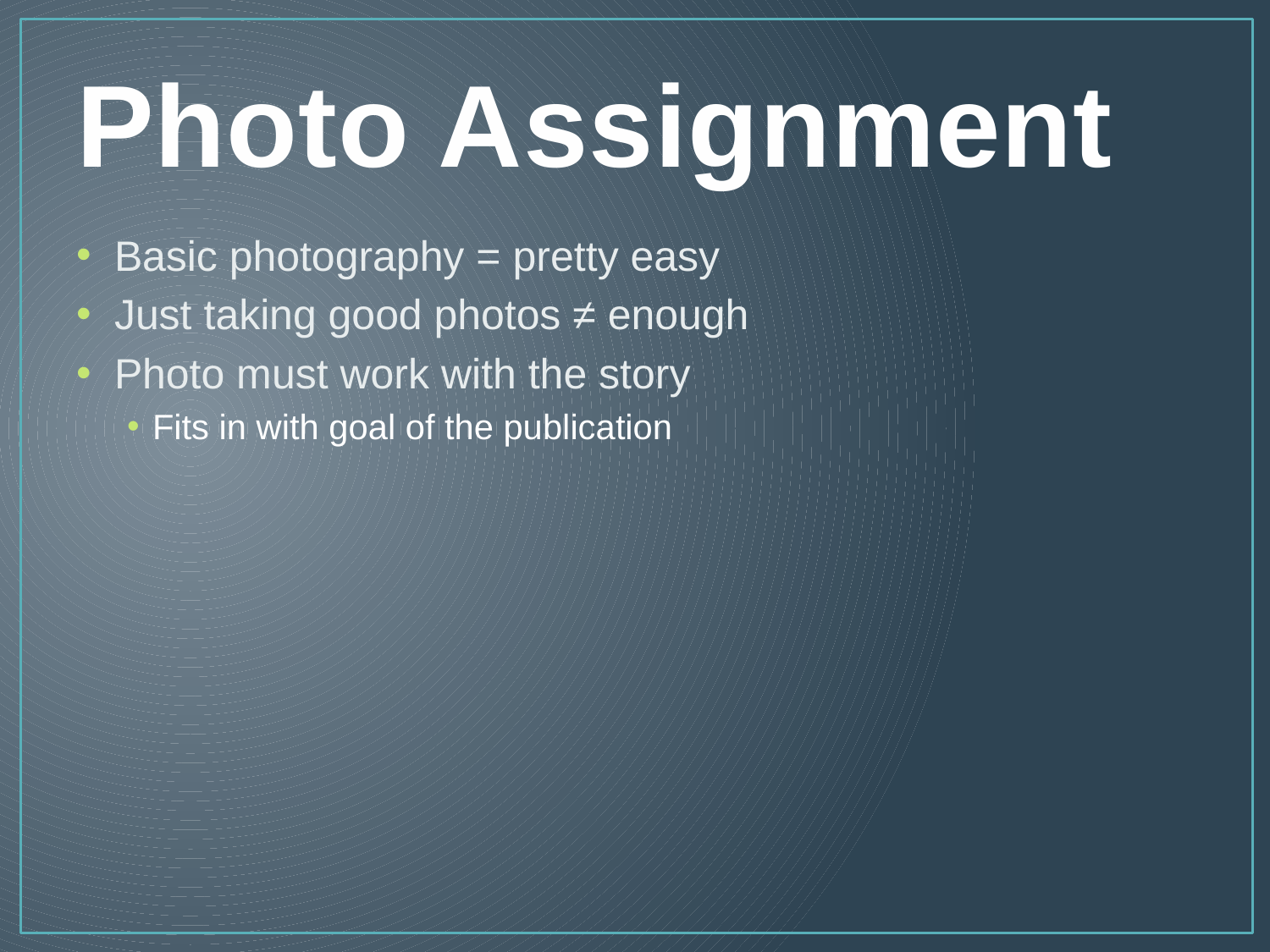

# Photo Assignment
Basic photography = pretty easy
Just taking good photos ≠ enough
Photo must work with the story
Fits in with goal of the publication